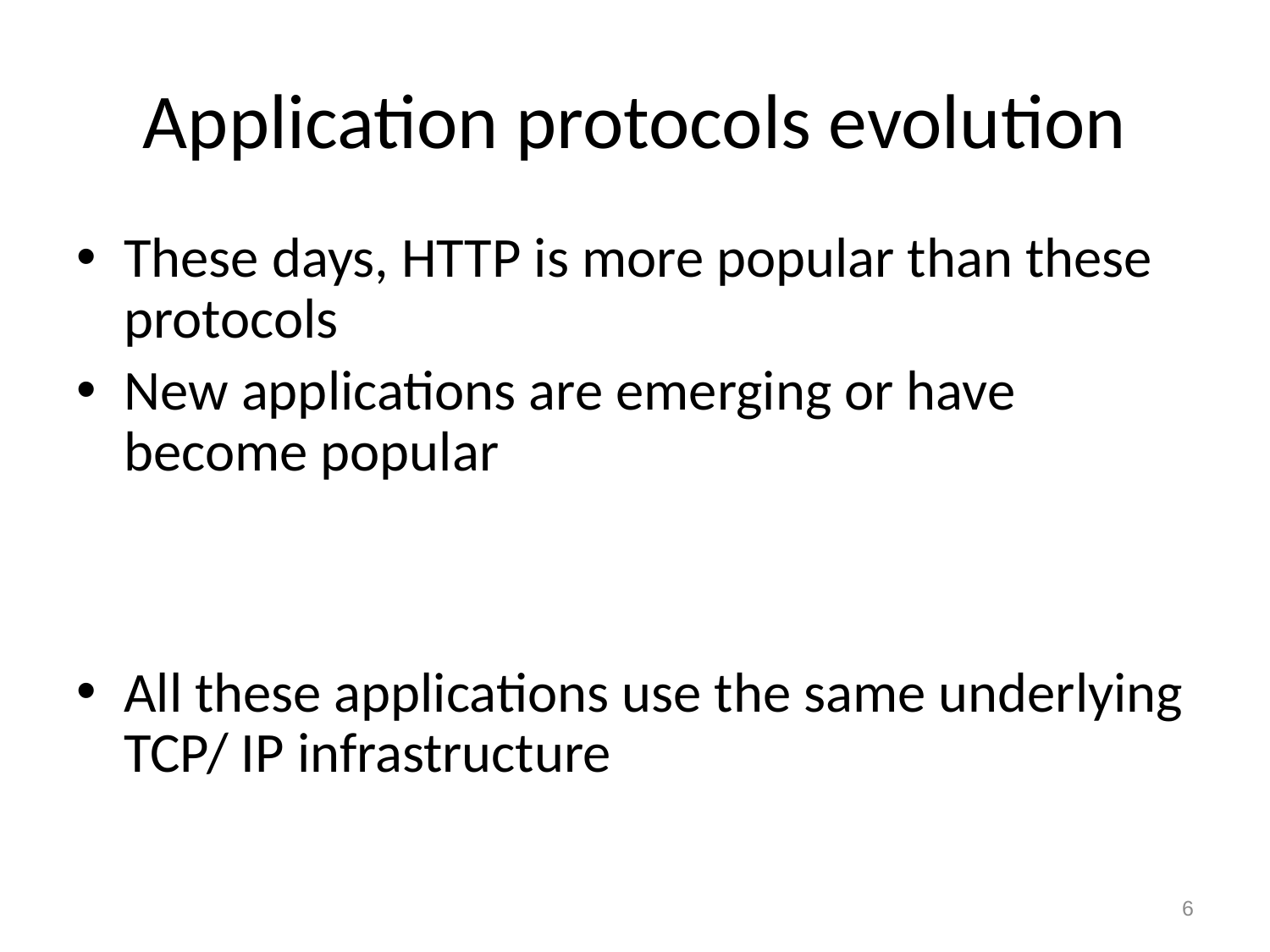

# Application protocols evolution
These days, HTTP is more popular than these protocols
New applications are emerging or have become popular

All these applications use the same underlying TCP/ IP infrastructure

6